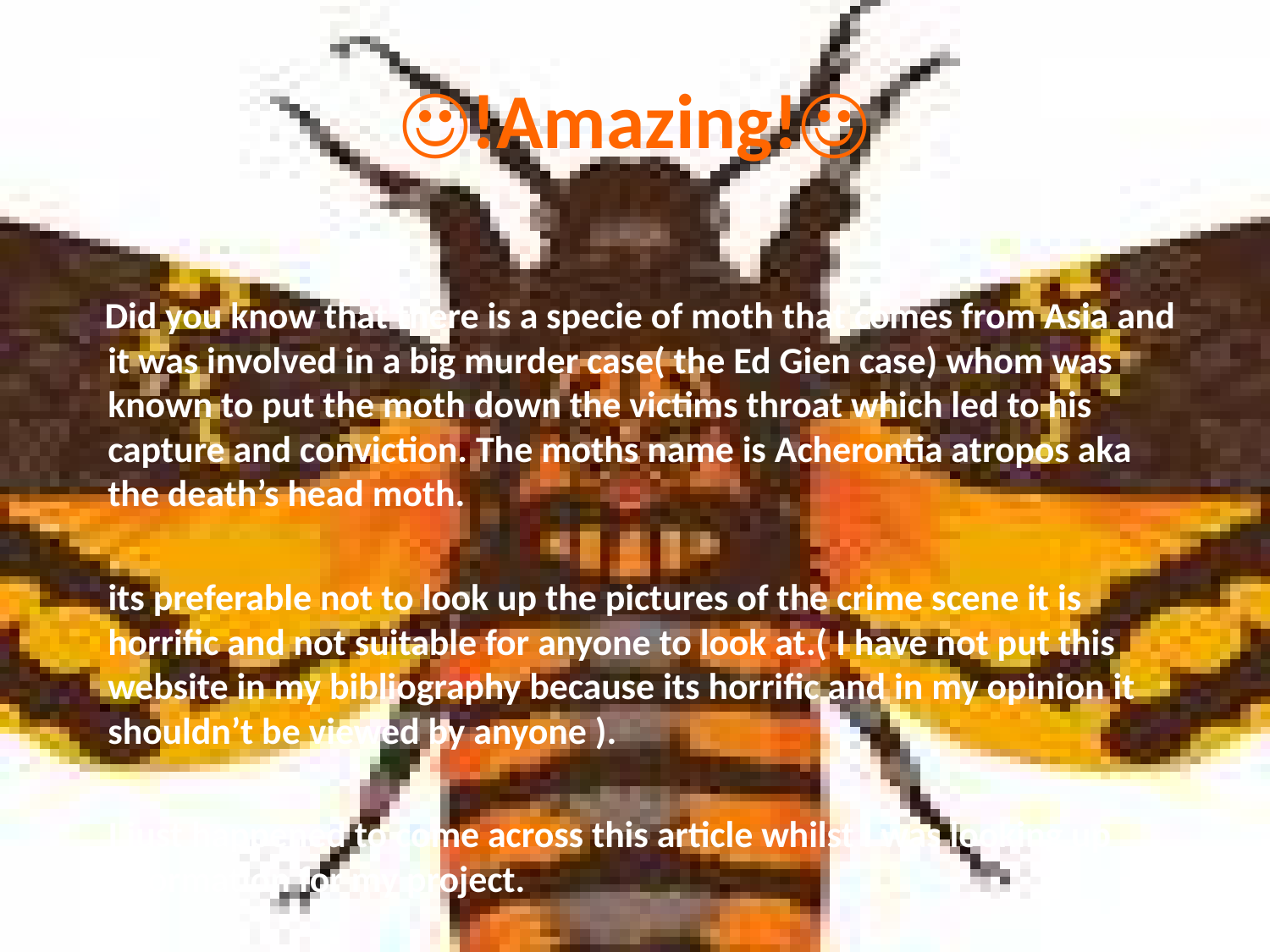

# ☺!Amazing!☺
    Did you know that there is a specie of moth that comes from Asia and it was involved in a big murder case( the Ed Gien case) whom was known to put the moth down the victims throat which led to his capture and conviction. The moths name is Acherontia atropos aka the death’s head moth.

     its preferable not to look up the pictures of the crime scene it is horrific and not suitable for anyone to look at.( I have not put this website in my bibliography because its horrific and in my opinion it shouldn’t be viewed by anyone ).

     I just happened to come across this article whilst I was looking up information for my project.